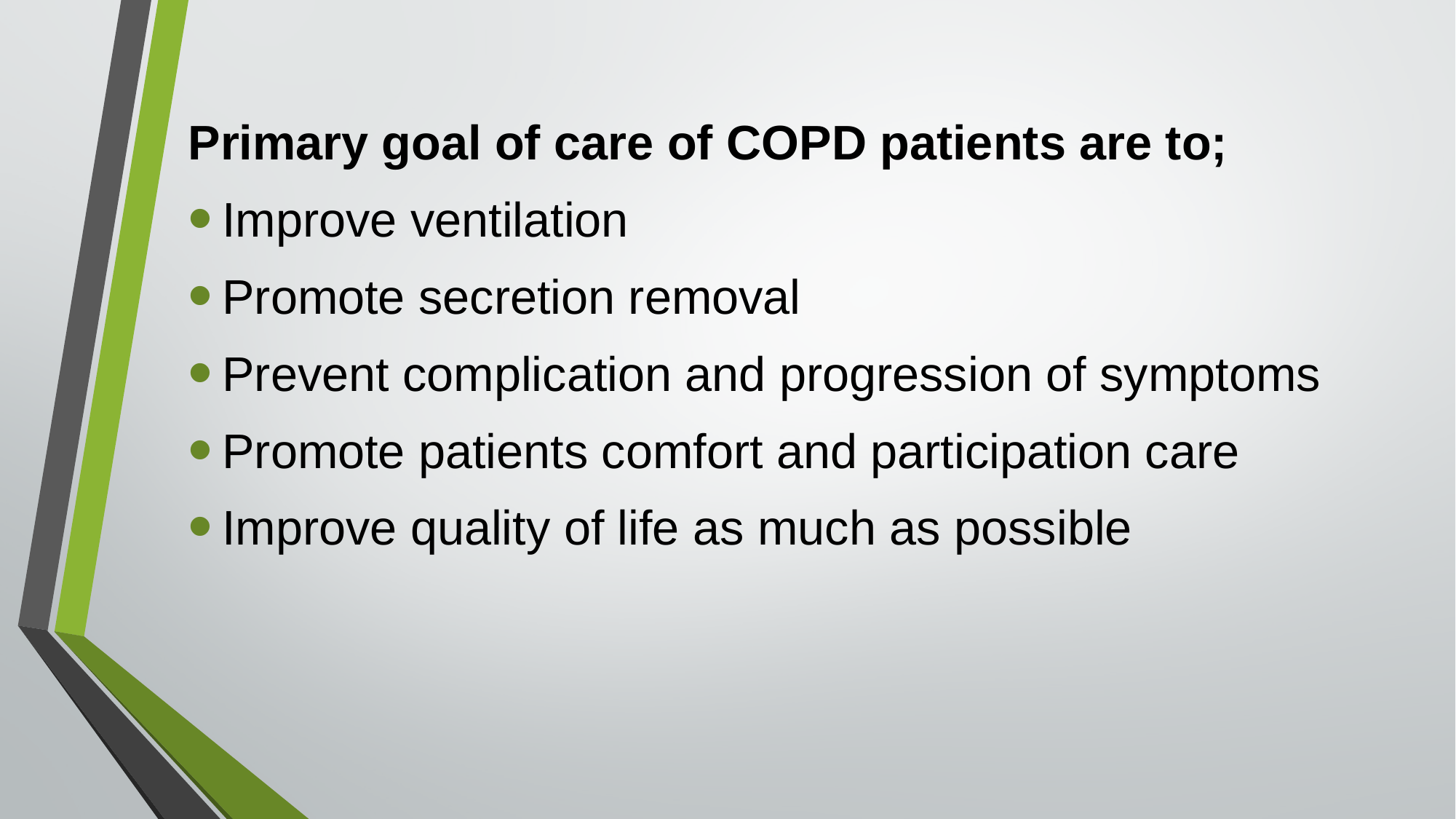

Primary goal of care of COPD patients are to;
Improve ventilation
Promote secretion removal
Prevent complication and progression of symptoms
Promote patients comfort and participation care
Improve quality of life as much as possible